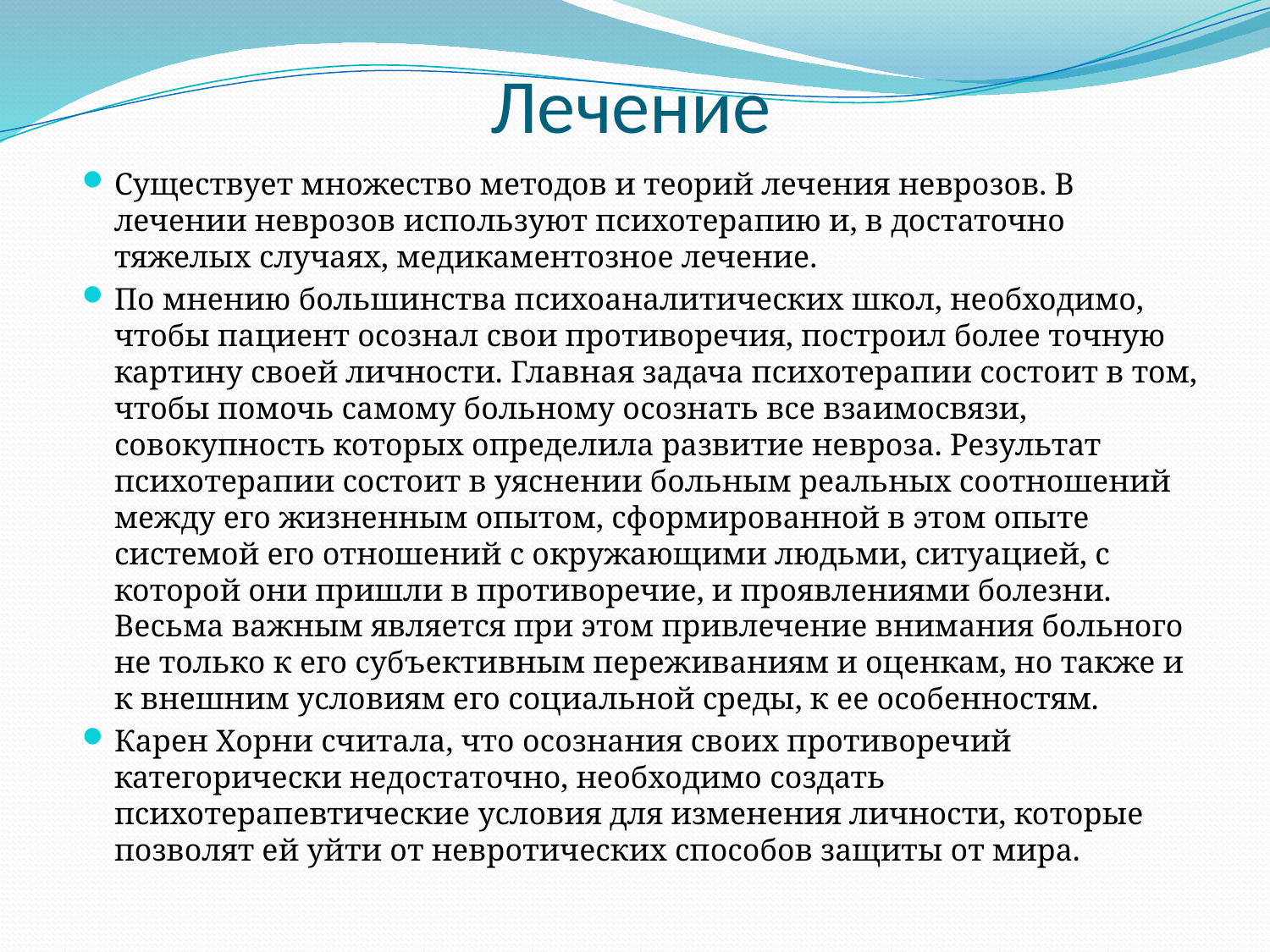

# Лечение
Существует множество методов и теорий лечения неврозов. В лечении неврозов используют психотерапию и, в достаточно тяжелых случаях, медикаментозное лечение.
По мнению большинства психоаналитических школ, необходимо, чтобы пациент осознал свои противоречия, построил более точную картину своей личности. Главная задача психотерапии состоит в том, чтобы помочь самому больному осознать все взаимосвязи, совокупность которых определила развитие невроза. Результат психотерапии состоит в уяснении больным реальных соотношений между его жизненным опытом, сформированной в этом опыте системой его отношений с окружающими людьми, ситуацией, с которой они пришли в противоречие, и проявлениями болезни. Весьма важным является при этом привлечение внимания больного не только к его субъективным переживаниям и оценкам, но также и к внешним условиям его социальной среды, к ее особенностям.
Карен Хорни считала, что осознания своих противоречий категорически недостаточно, необходимо создать психотерапевтические условия для изменения личности, которые позволят ей уйти от невротических способов защиты от мира.